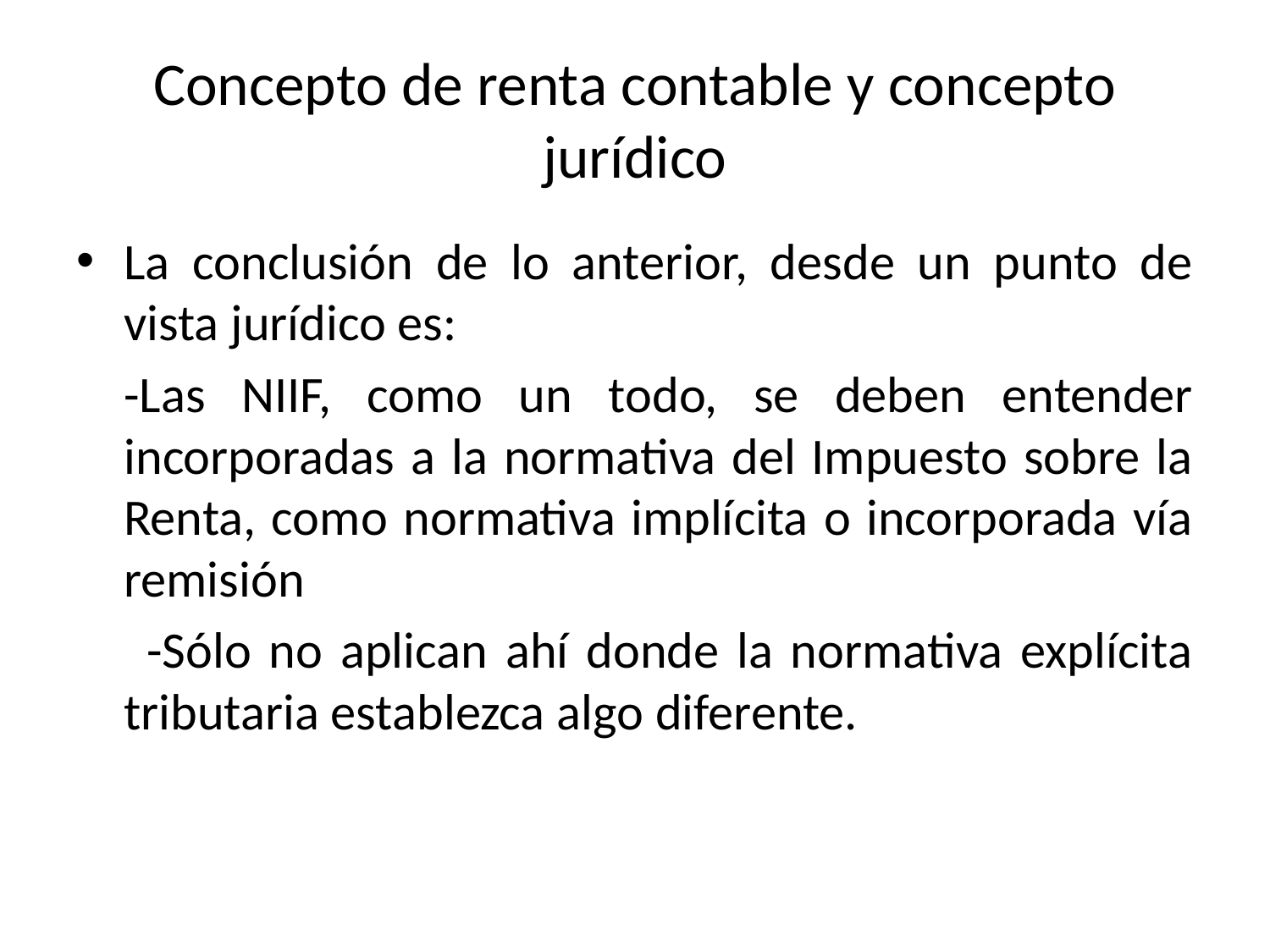

# Concepto de renta contable y concepto jurídico
La conclusión de lo anterior, desde un punto de vista jurídico es:
	-Las NIIF, como un todo, se deben entender incorporadas a la normativa del Impuesto sobre la Renta, como normativa implícita o incorporada vía remisión
    -Sólo no aplican ahí donde la normativa explícita tributaria establezca algo diferente.